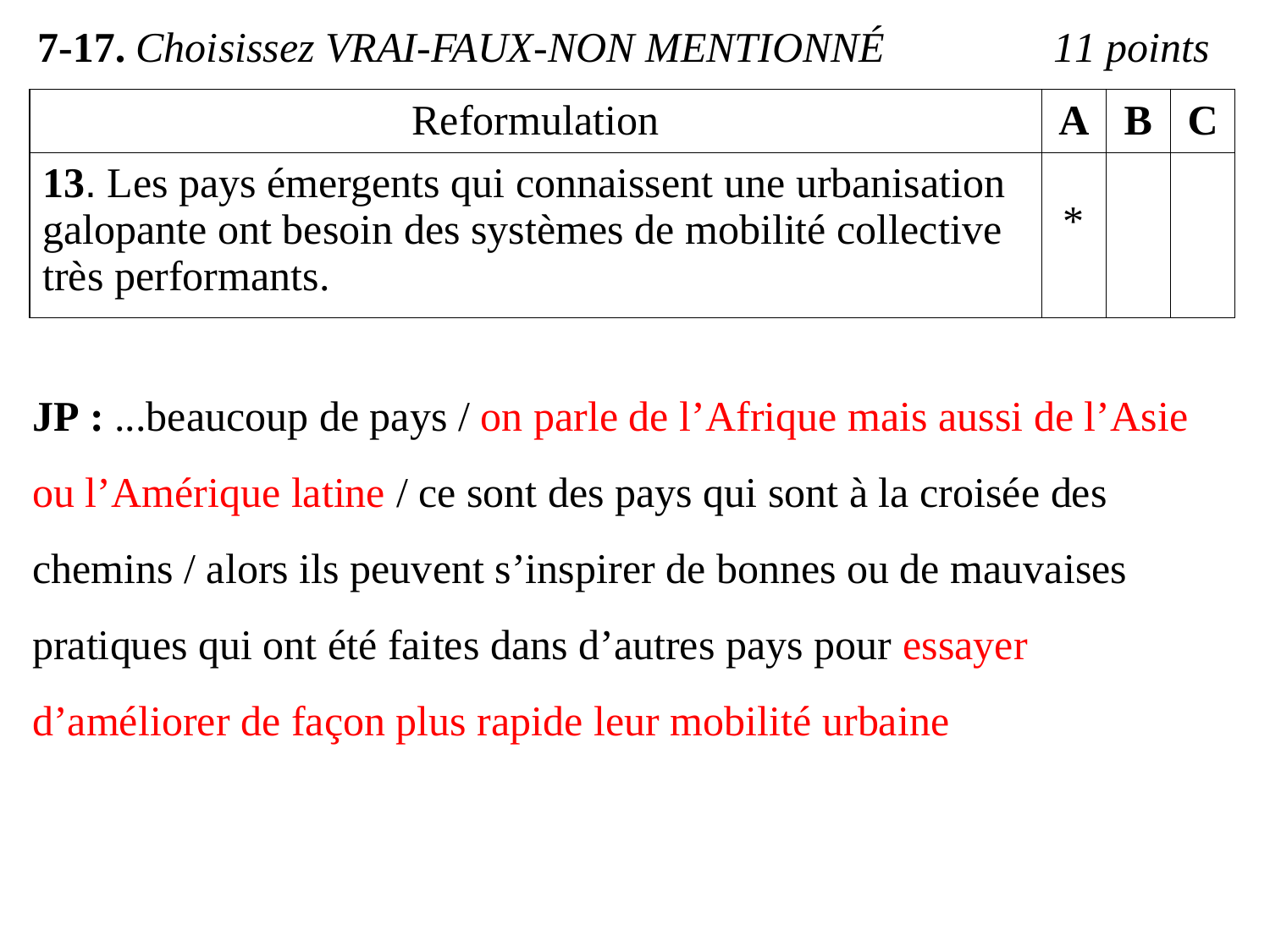

7-17. Choisissez VRAI-FAUX-NON MENTIONNÉ       	11 points
| Reformulation | A | B | C |
| --- | --- | --- | --- |
| 13. Les pays émergents qui connaissent une urbanisation galopante ont besoin des systèmes de mobilité collective très performants. | \* |  |  |
JP : ...beaucoup de pays / on parle de l’Afrique mais aussi de l’Asie ou l’Amérique latine / ce sont des pays qui sont à la croisée des chemins / alors ils peuvent s’inspirer de bonnes ou de mauvaises pratiques qui ont été faites dans d’autres pays pour essayer d’améliorer de façon plus rapide leur mobilité urbaine